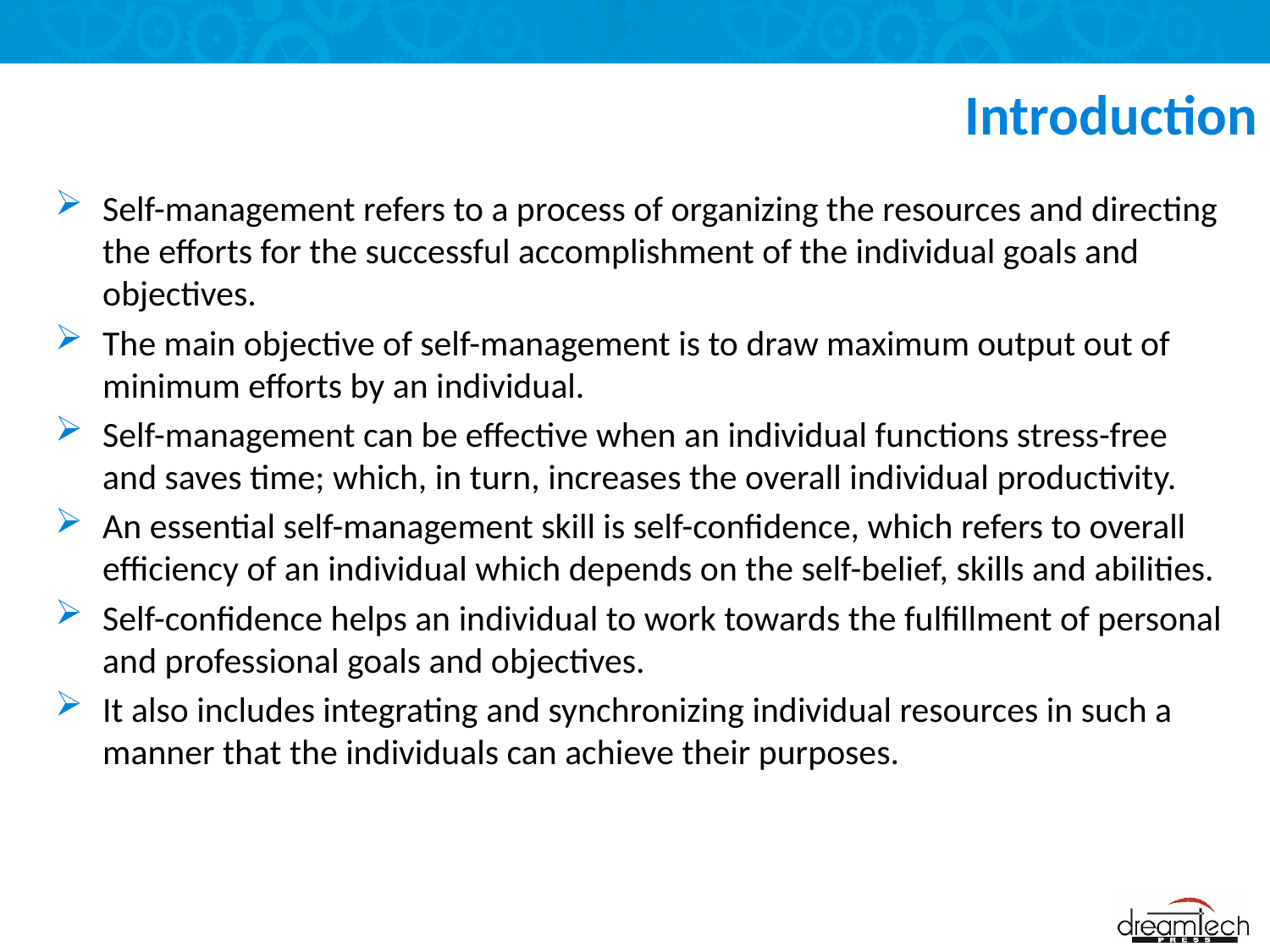

# Introduction
Self-management refers to a process of organizing the resources and directing the efforts for the successful accomplishment of the individual goals and objectives.
The main objective of self-management is to draw maximum output out of minimum efforts by an individual.
Self-management can be effective when an individual functions stress-free and saves time; which, in turn, increases the overall individual productivity.
An essential self-management skill is self-confidence, which refers to overall efficiency of an individual which depends on the self-belief, skills and abilities.
Self-confidence helps an individual to work towards the fulfillment of personal and professional goals and objectives.
It also includes integrating and synchronizing individual resources in such a manner that the individuals can achieve their purposes.